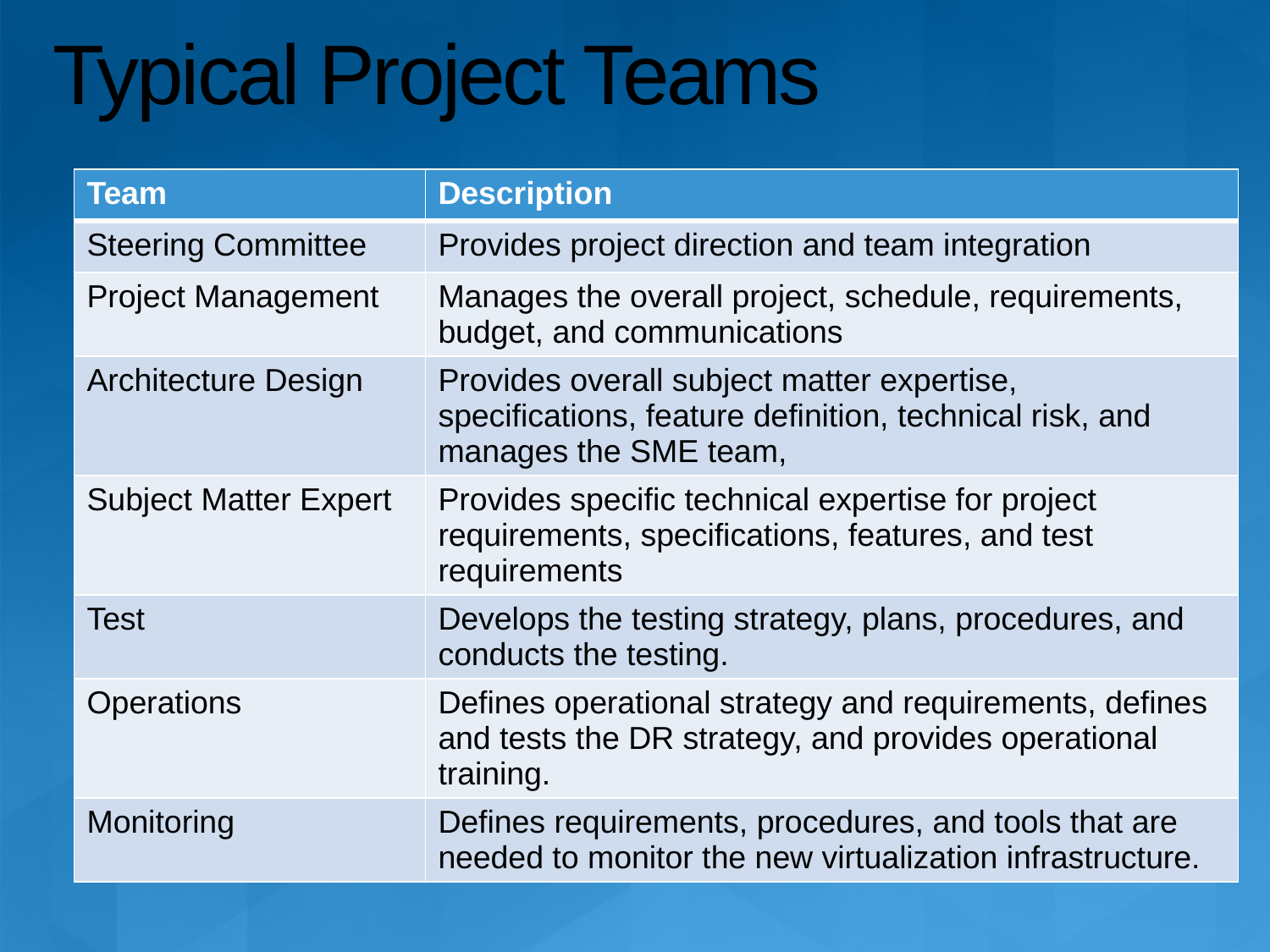

# Typical Project Teams
| Team | Description |
| --- | --- |
| Steering Committee | Provides project direction and team integration |
| Project Management | Manages the overall project, schedule, requirements, budget, and communications |
| Architecture Design | Provides overall subject matter expertise, specifications, feature definition, technical risk, and manages the SME team, |
| Subject Matter Expert | Provides specific technical expertise for project requirements, specifications, features, and test requirements |
| Test | Develops the testing strategy, plans, procedures, and conducts the testing. |
| Operations | Defines operational strategy and requirements, defines and tests the DR strategy, and provides operational training. |
| Monitoring | Defines requirements, procedures, and tools that are needed to monitor the new virtualization infrastructure. |